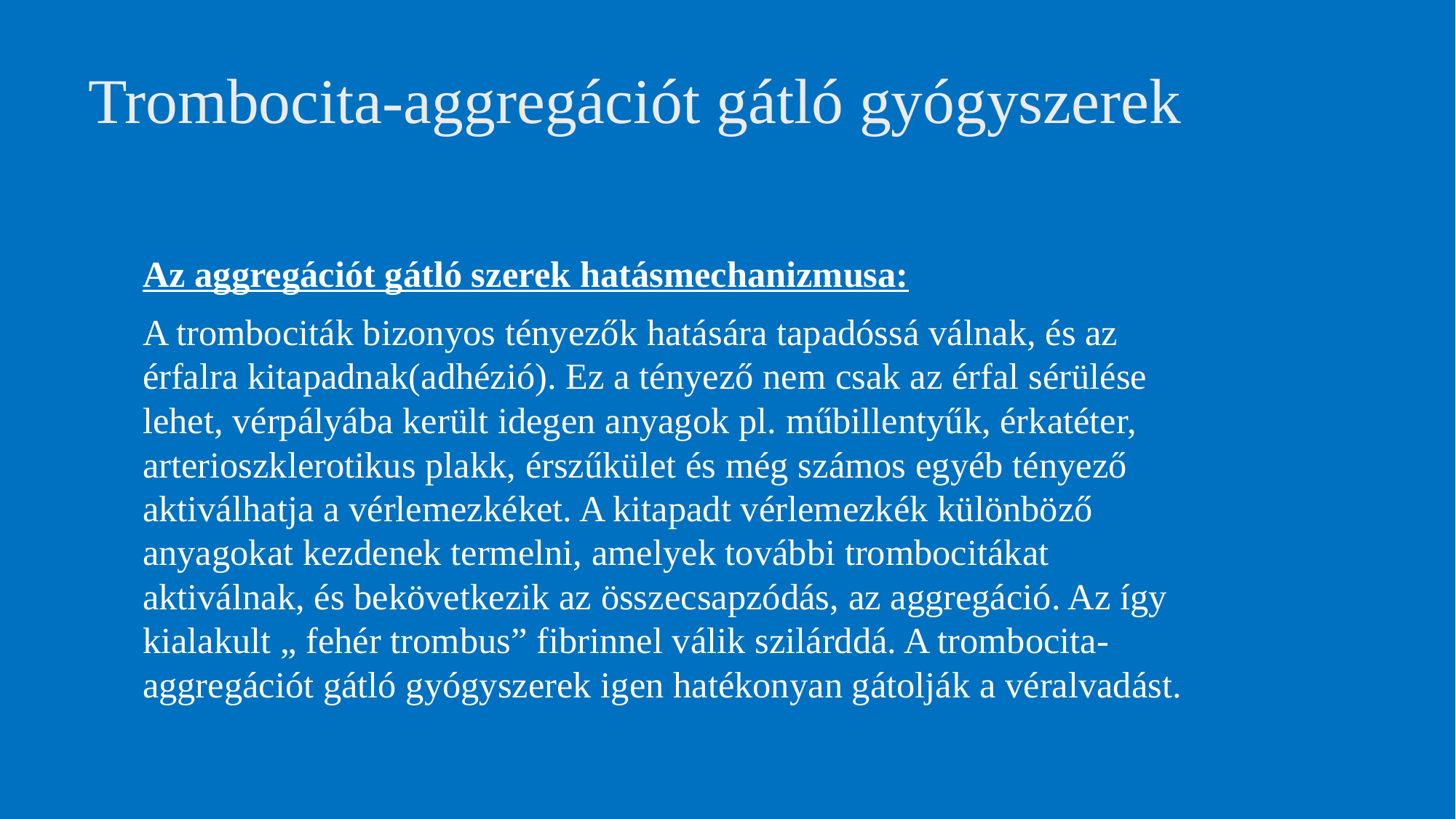

# Trombocita-aggregációt gátló gyógyszerek
Az aggregációt gátló szerek hatásmechanizmusa:
A trombociták bizonyos tényezők hatására tapadóssá válnak, és az érfalra kitapadnak(adhézió). Ez a tényező nem csak az érfal sérülése lehet, vérpályába került idegen anyagok pl. műbillentyűk, érkatéter, arterioszklerotikus plakk, érszűkület és még számos egyéb tényező aktiválhatja a vérlemezkéket. A kitapadt vérlemezkék különböző anyagokat kezdenek termelni, amelyek további trombocitákat aktiválnak, és bekövetkezik az összecsapzódás, az aggregáció. Az így kialakult „ fehér trombus” fibrinnel válik szilárddá. A trombocita-aggregációt gátló gyógyszerek igen hatékonyan gátolják a véralvadást.